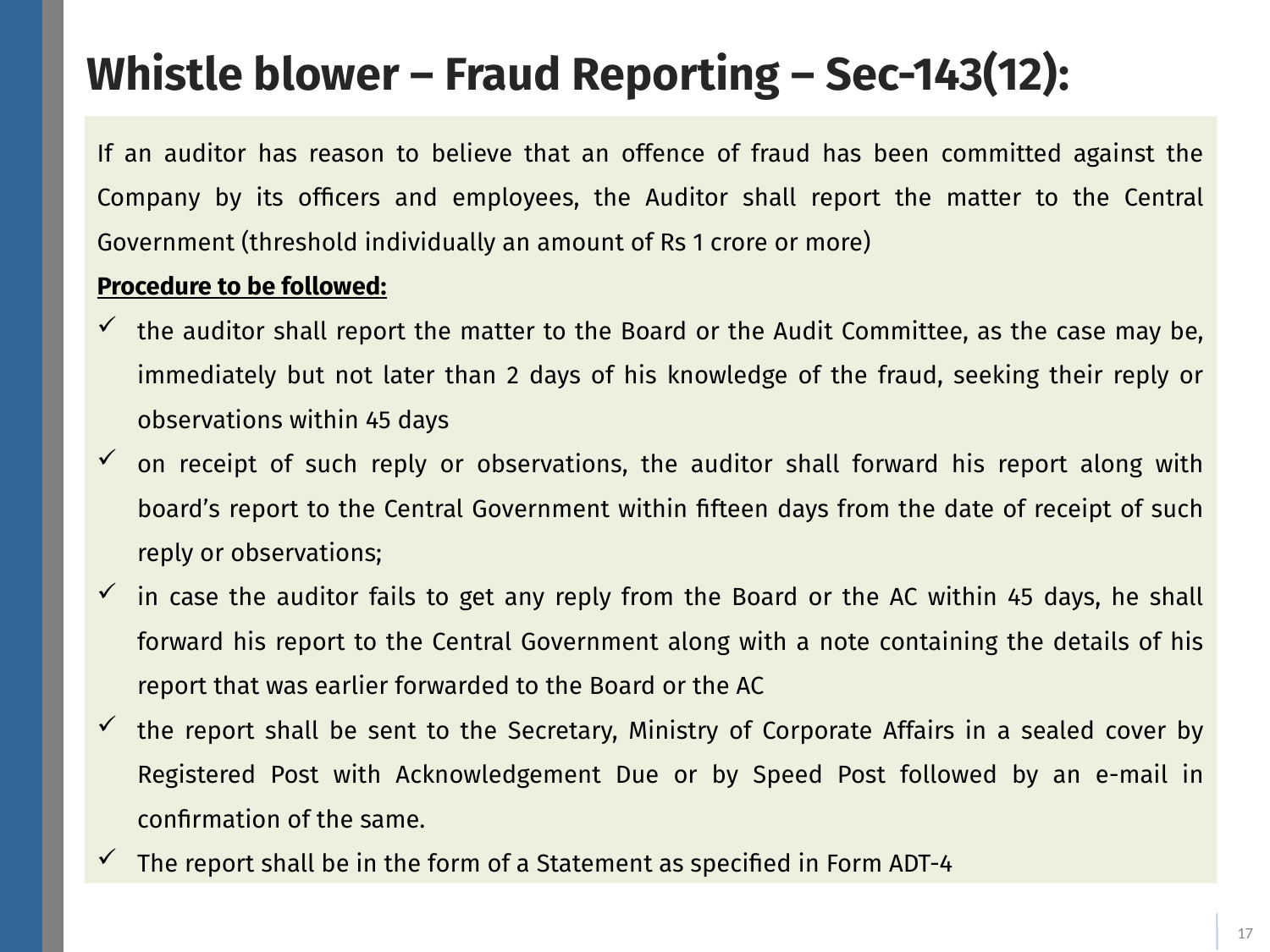

# Whistle blower – Fraud Reporting – Sec-143(12):
If an auditor has reason to believe that an offence of fraud has been committed against the Company by its officers and employees, the Auditor shall report the matter to the Central Government (threshold individually an amount of Rs 1 crore or more)
Procedure to be followed:
the auditor shall report the matter to the Board or the Audit Committee, as the case may be, immediately but not later than 2 days of his knowledge of the fraud, seeking their reply or observations within 45 days
on receipt of such reply or observations, the auditor shall forward his report along with board’s report to the Central Government within fifteen days from the date of receipt of such reply or observations;
in case the auditor fails to get any reply from the Board or the AC within 45 days, he shall forward his report to the Central Government along with a note containing the details of his report that was earlier forwarded to the Board or the AC
the report shall be sent to the Secretary, Ministry of Corporate Affairs in a sealed cover by Registered Post with Acknowledgement Due or by Speed Post followed by an e-mail in confirmation of the same.
The report shall be in the form of a Statement as specified in Form ADT-4
17